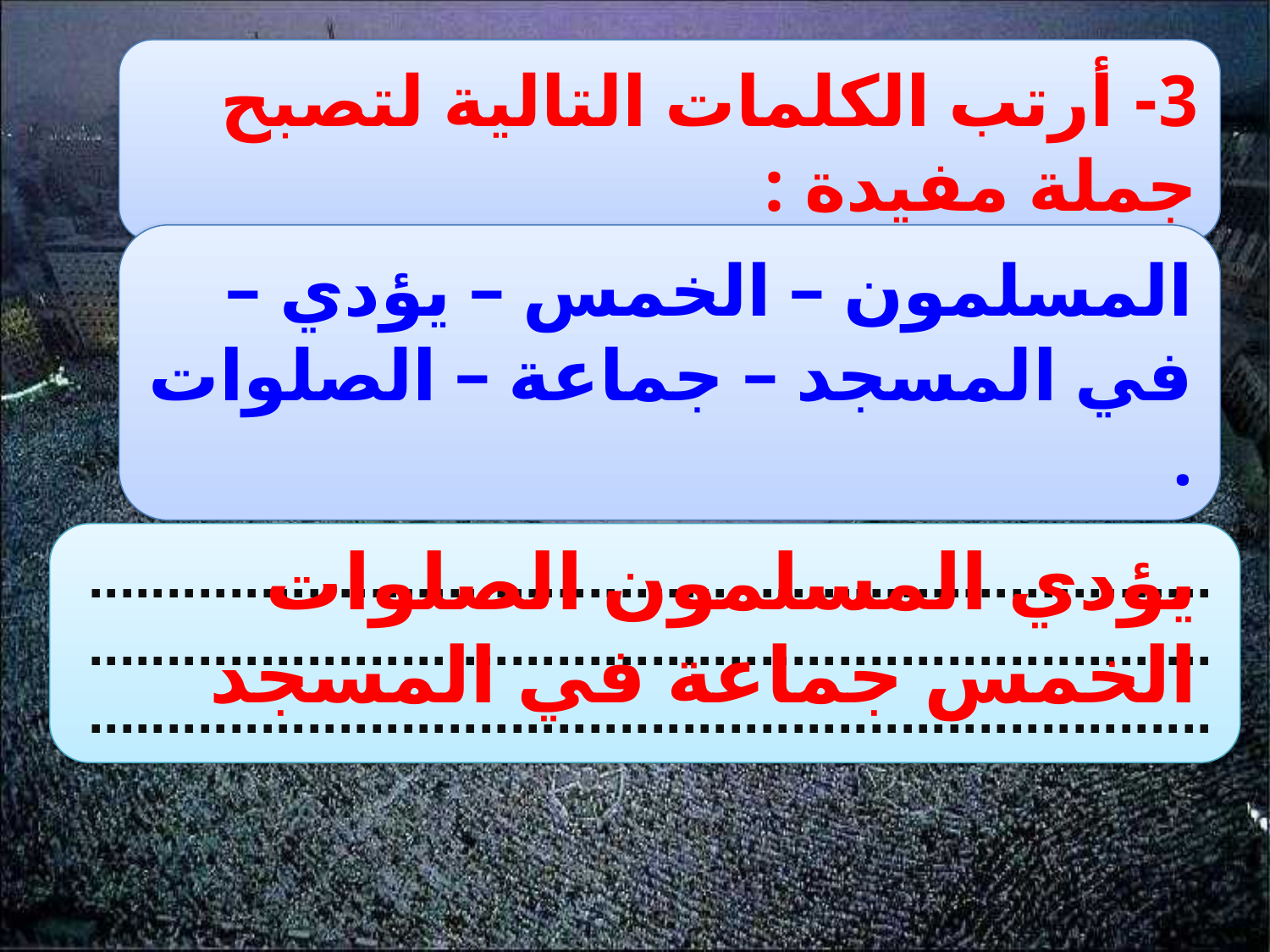

3- أرتب الكلمات التالية لتصبح جملة مفيدة :
المسلمون – الخمس – يؤدي – في المسجد – جماعة – الصلوات .
........................................................................................................................................................................................................................
يؤدي المسلمون الصلوات الخمس جماعة في المسجد